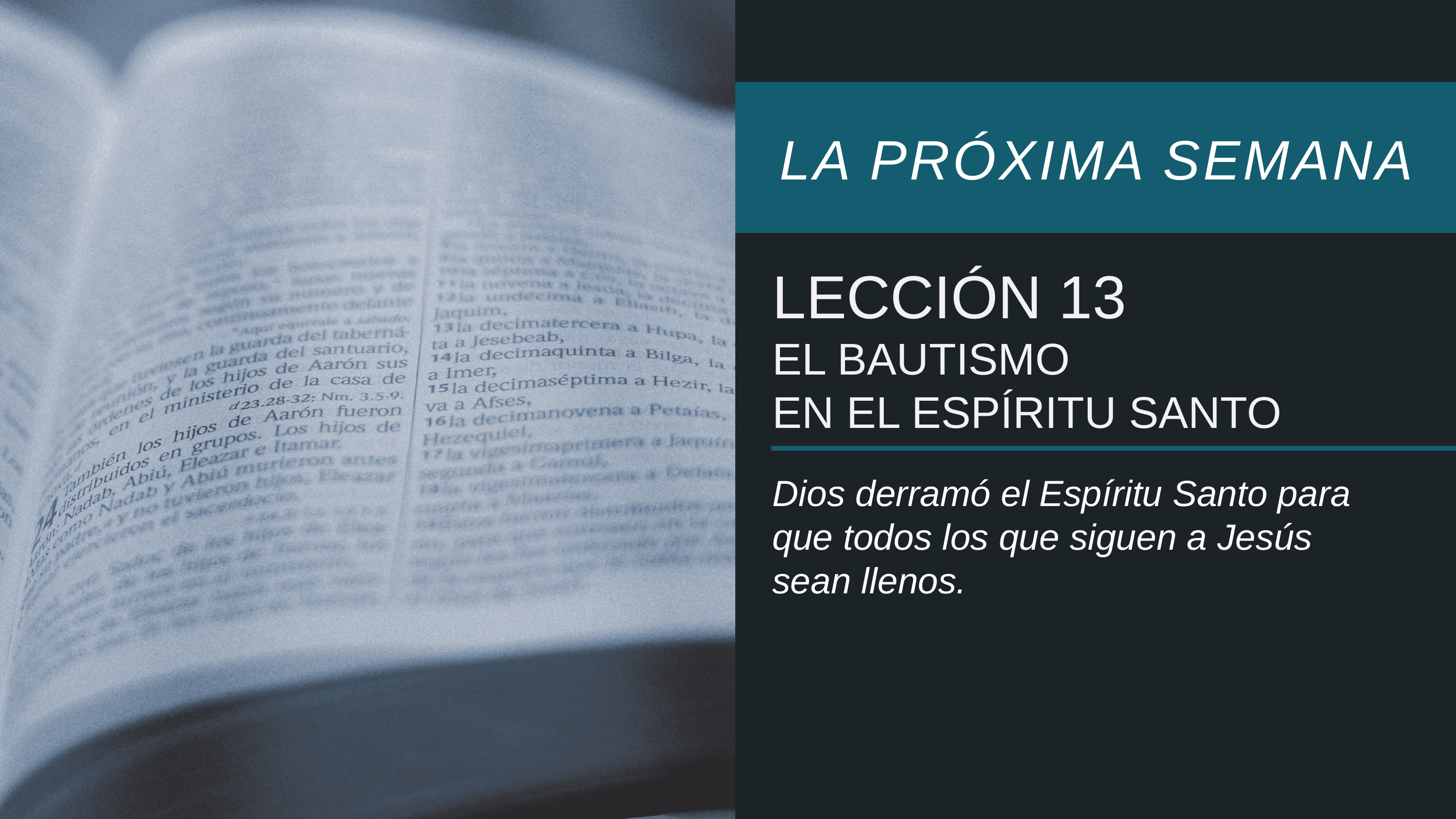

LECCIÓN 13
EL BAUTISMO
EN EL ESPÍRITU SANTO
Dios derramó el Espíritu Santo para que todos los que siguen a Jesús sean llenos.